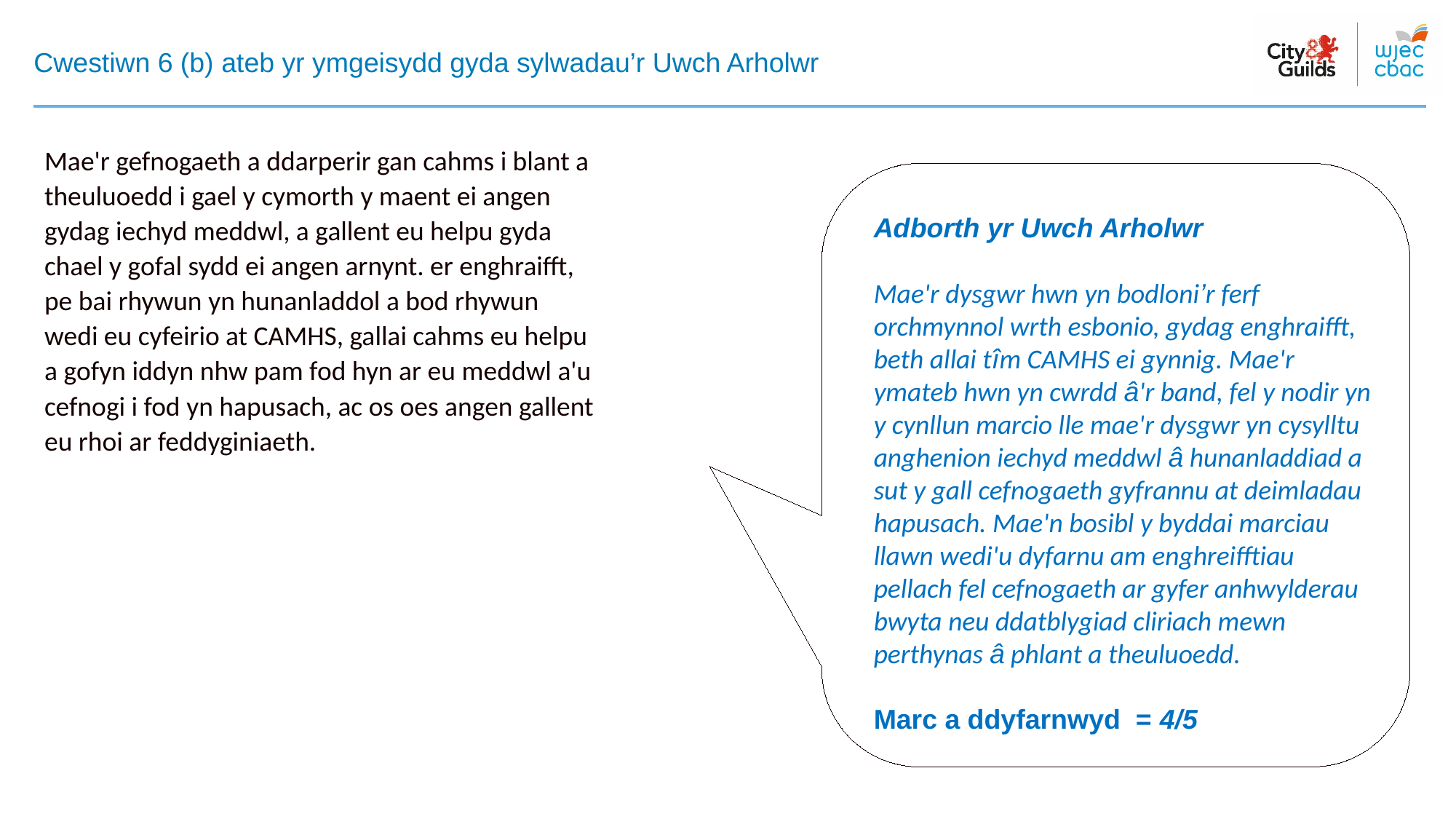

# Cwestiwn 6 (b) ateb yr ymgeisydd gyda sylwadau’r Uwch Arholwr
Mae'r gefnogaeth a ddarperir gan cahms i blant a theuluoedd i gael y cymorth y maent ei angen gydag iechyd meddwl, a gallent eu helpu gyda chael y gofal sydd ei angen arnynt. er enghraifft, pe bai rhywun yn hunanladdol a bod rhywun wedi eu cyfeirio at CAMHS, gallai cahms eu helpu a gofyn iddyn nhw pam fod hyn ar eu meddwl a'u cefnogi i fod yn hapusach, ac os oes angen gallent eu rhoi ar feddyginiaeth.

Adborth yr Uwch Arholwr

Mae'r dysgwr hwn yn bodloni’r ferf orchmynnol wrth esbonio, gydag enghraifft, beth allai tîm CAMHS ei gynnig. Mae'r ymateb hwn yn cwrdd â'r band, fel y nodir yn y cynllun marcio lle mae'r dysgwr yn cysylltu anghenion iechyd meddwl â hunanladdiad a sut y gall cefnogaeth gyfrannu at deimladau hapusach. Mae'n bosibl y byddai marciau llawn wedi'u dyfarnu am enghreifftiau pellach fel cefnogaeth ar gyfer anhwylderau bwyta neu ddatblygiad cliriach mewn perthynas â phlant a theuluoedd.

Marc a ddyfarnwyd  = 4/5